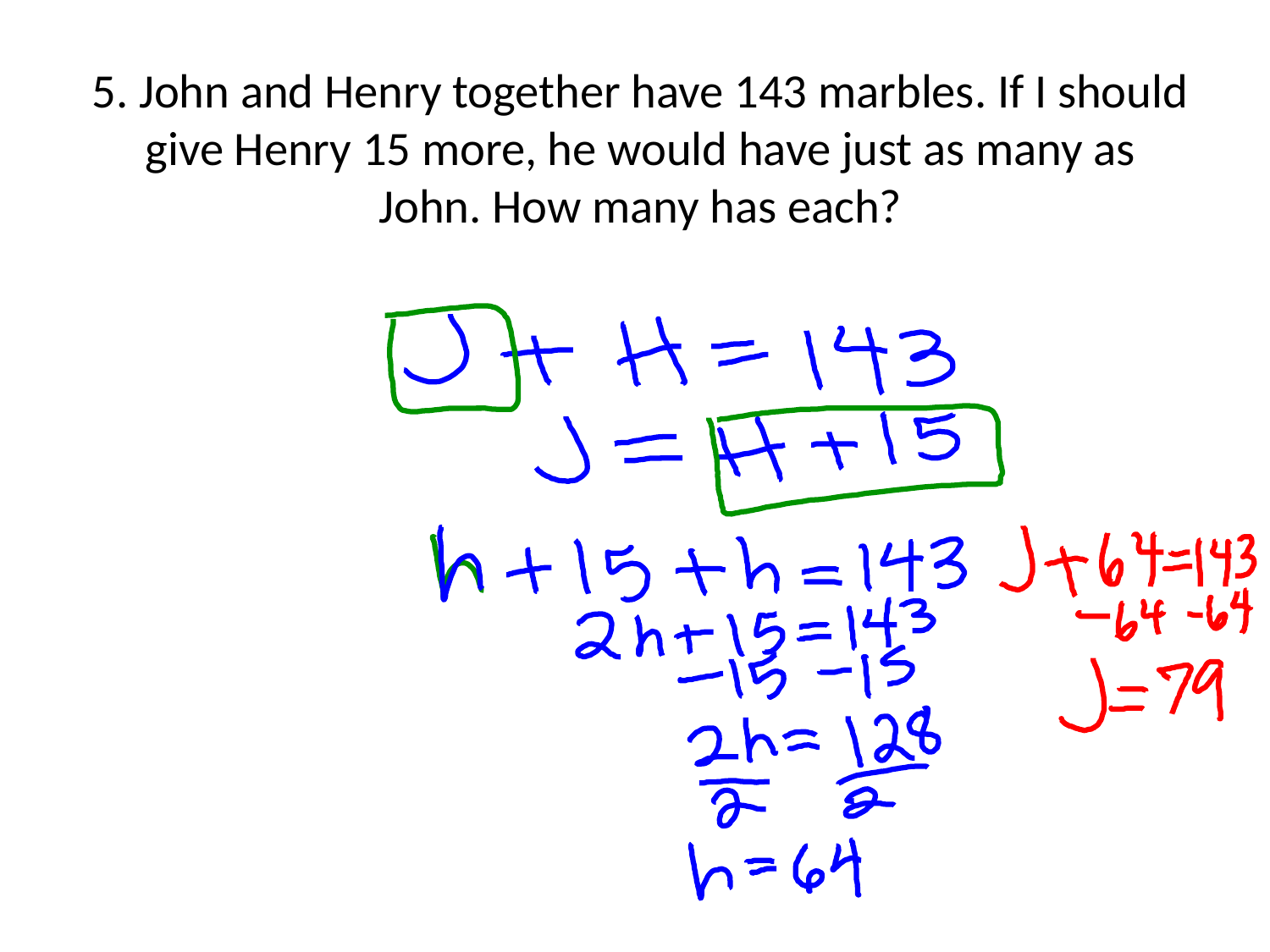

# 5. John and Henry together have 143 marbles. If I should give Henry 15 more, he would have just as many as John. How many has each?